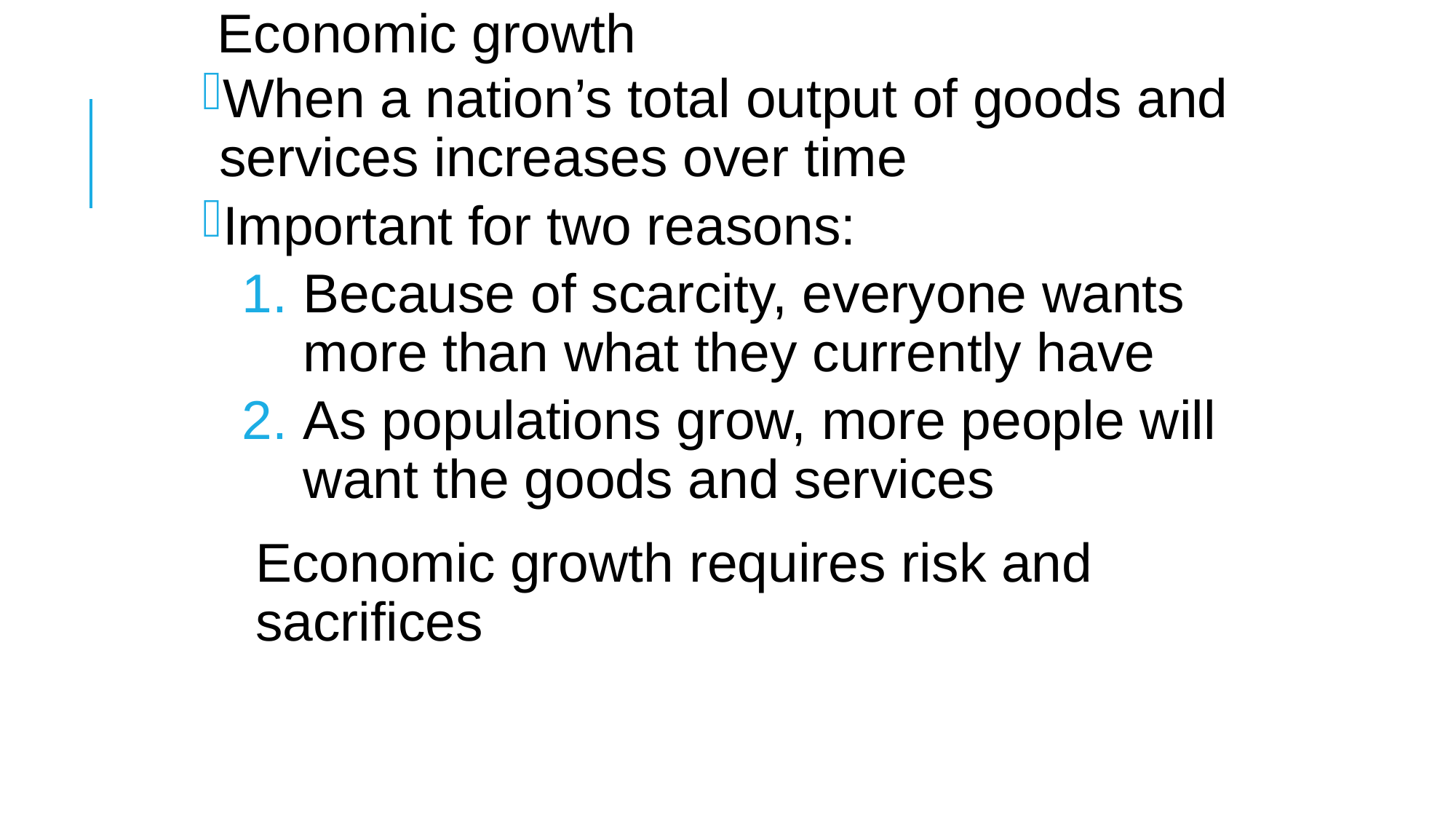

Economic growth
When a nation’s total output of goods and services increases over time
Important for two reasons:
Because of scarcity, everyone wants more than what they currently have
As populations grow, more people will want the goods and services
Economic growth requires risk and sacrifices